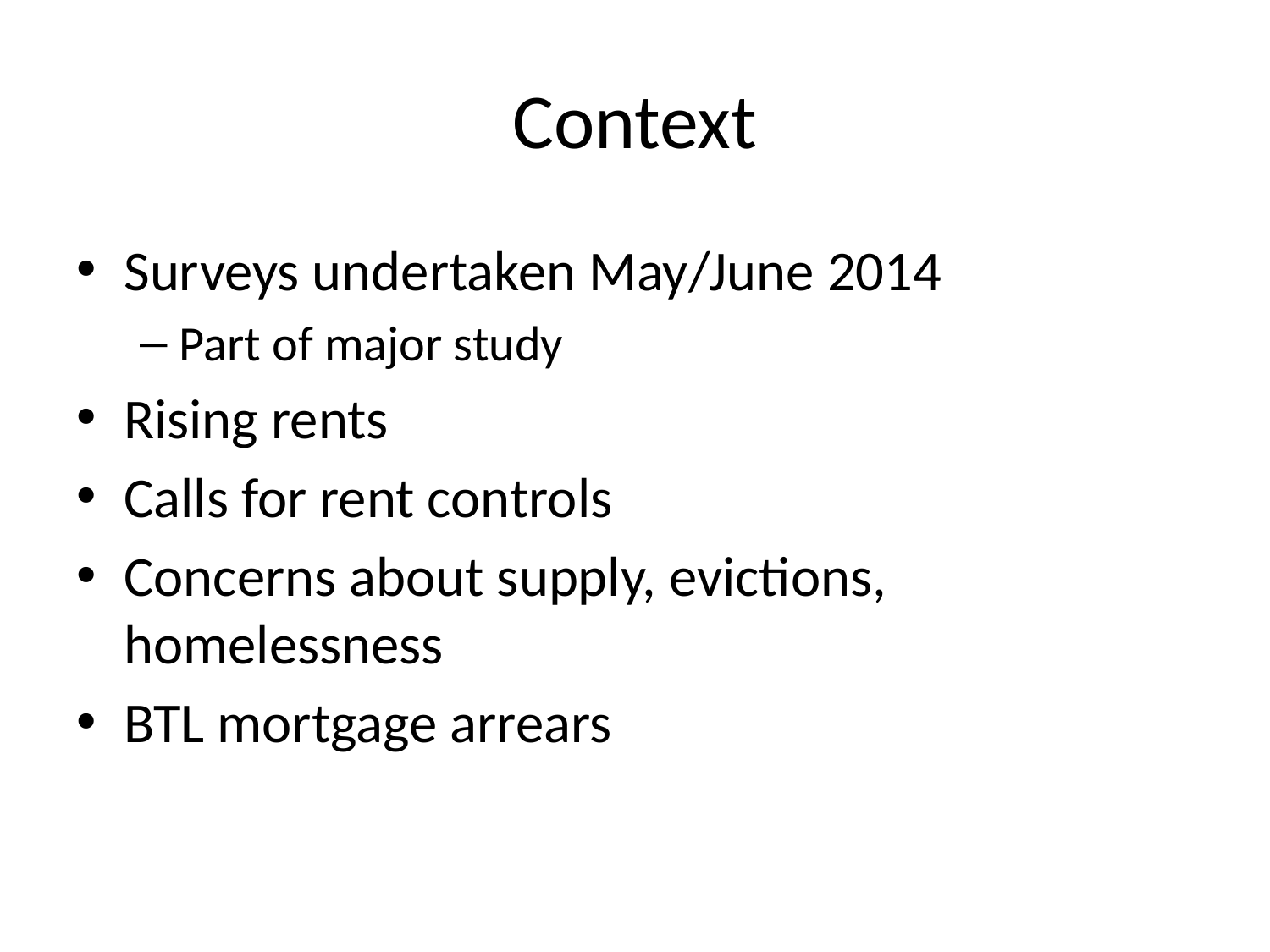

# Context
Surveys undertaken May/June 2014
Part of major study
Rising rents
Calls for rent controls
Concerns about supply, evictions, homelessness
BTL mortgage arrears